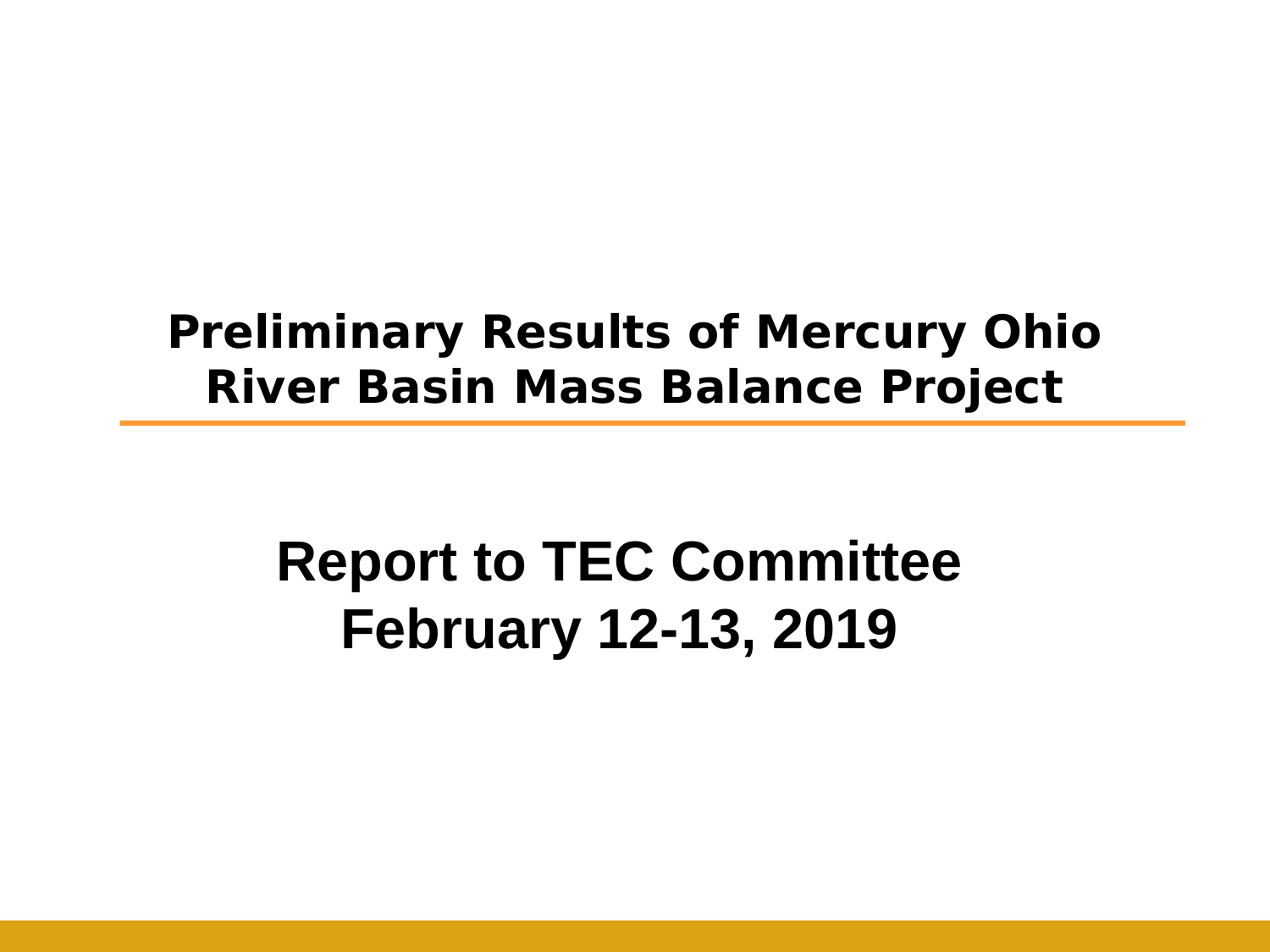

# Preliminary Results of Mercury Ohio River Basin Mass Balance Project

Report to TEC Committee
February 12-13, 2019